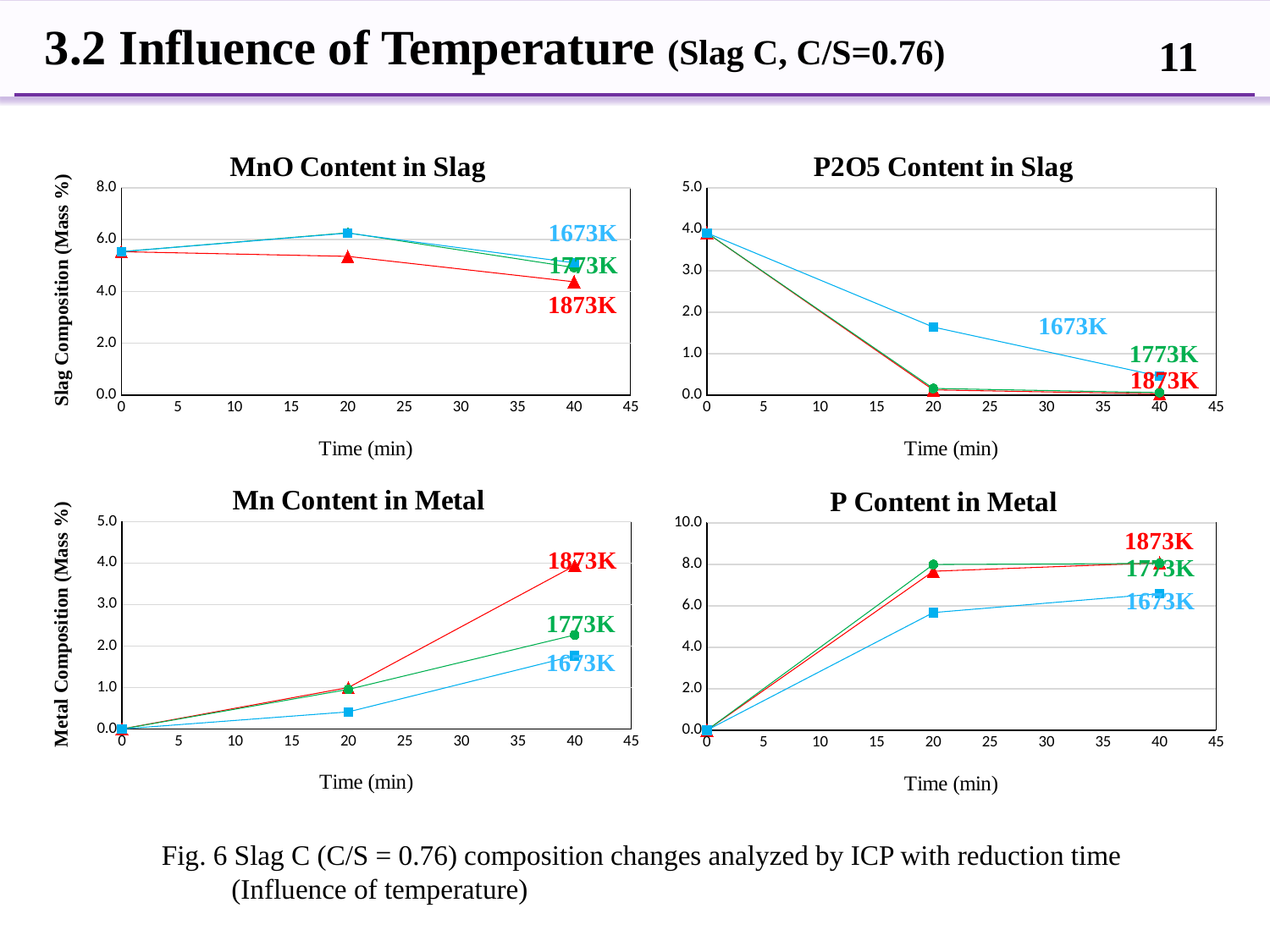

3.2 Influence of Temperature (Slag C, C/S=0.76)
11

### Chart: MnO Content in Slag

| Category | 1673K | 1773K | 1873K |
|---|---|---|---|

### Chart: P2O5 Content in Slag

| Category | 1673K | 1773K | 1873K |
|---|---|---|---|

### Chart: Mn Content in Metal

| Category | 1673K | 1773K | 1873K |
|---|---|---|---|

### Chart: P Content in Metal

| Category | 1673K | 1773K | 1873K |
|---|---|---|---|
1673K
1773K
1873K
1673K
1773K
1873K
1873K
1873K
1773K
1673K
1773K
1673K
Slag Composition (Mass %)
Metal Composition (Mass %)
Fig. 6 Slag C (C/S = 0.76) composition changes analyzed by ICP with reduction time
          (Influence of temperature)